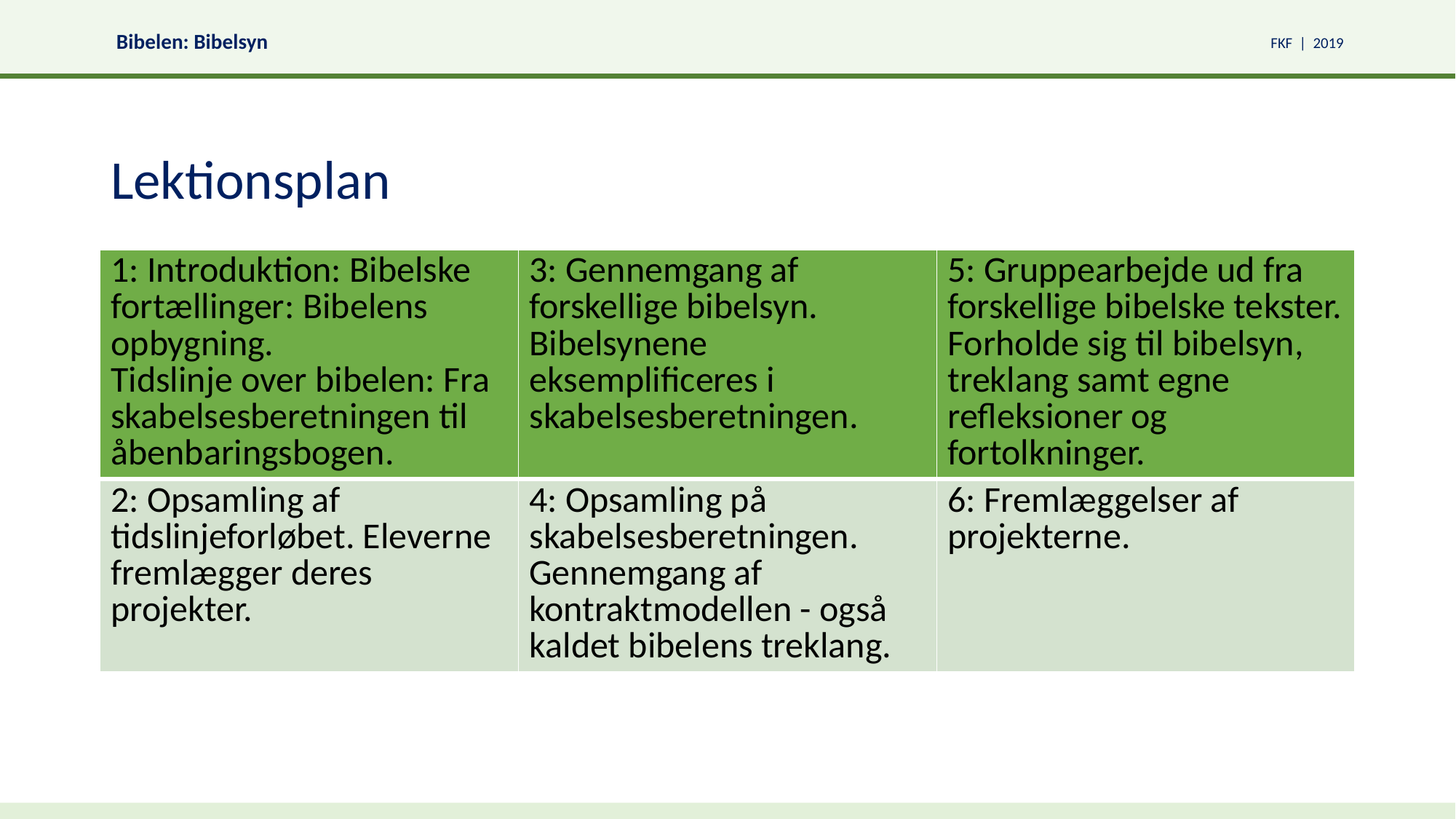

# Lektionsplan
| 1: Introduktion: Bibelske fortællinger: Bibelens opbygning. Tidslinje over bibelen: Fra skabelsesberetningen til åbenbaringsbogen. | 3: Gennemgang af forskellige bibelsyn. Bibelsynene eksemplificeres i skabelsesberetningen. | 5: Gruppearbejde ud fra forskellige bibelske tekster. Forholde sig til bibelsyn, treklang samt egne refleksioner og fortolkninger. |
| --- | --- | --- |
| 2: Opsamling af tidslinjeforløbet. Eleverne fremlægger deres projekter. | 4: Opsamling på skabelsesberetningen. Gennemgang af kontraktmodellen - også kaldet bibelens treklang. | 6: Fremlæggelser af projekterne. |